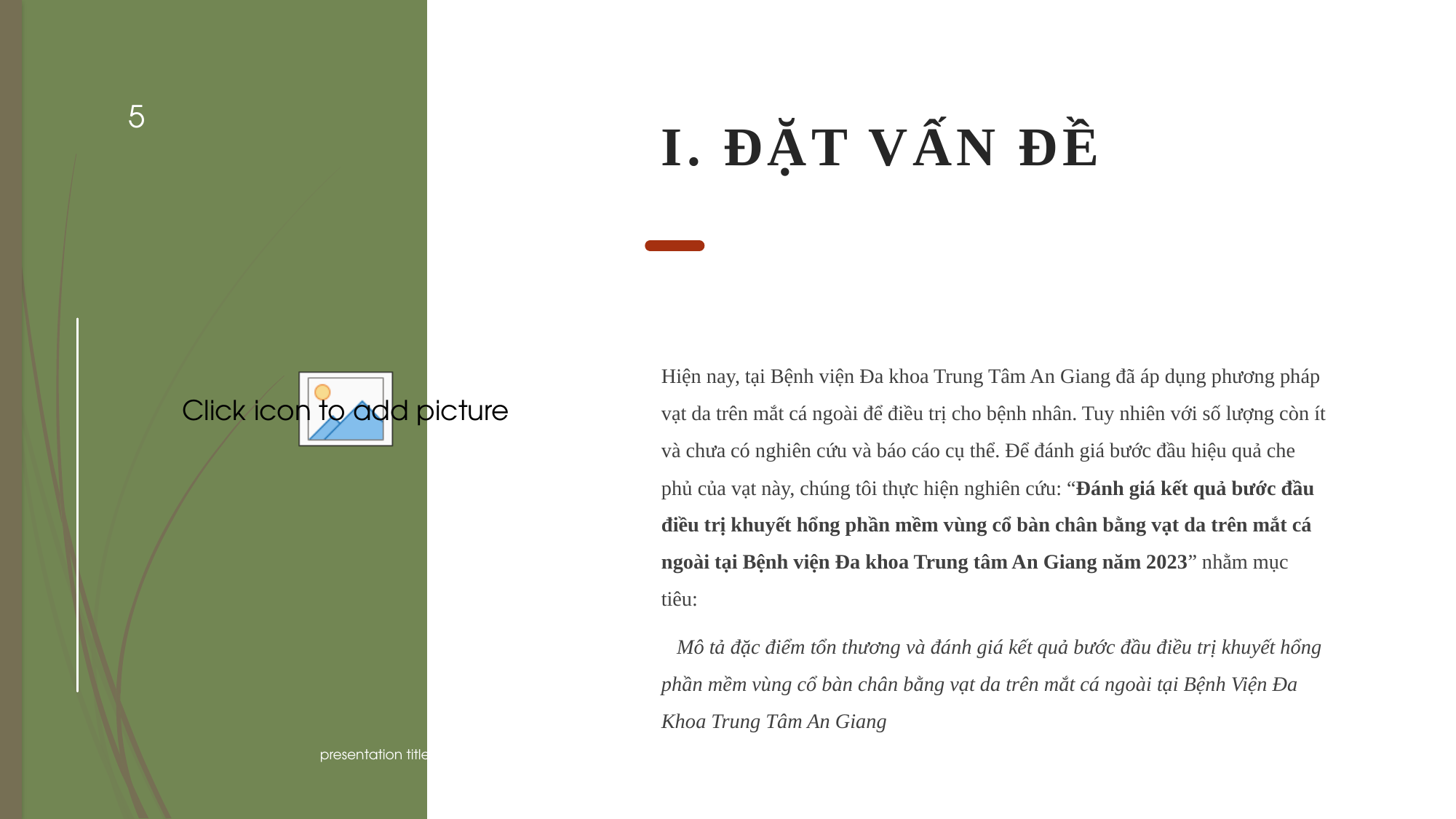

5
# I. ĐẶT VẤN ĐỀ

Hiện nay, tại Bệnh viện Đa khoa Trung Tâm An Giang đã áp dụng phương pháp vạt da trên mắt cá ngoài để điều trị cho bệnh nhân. Tuy nhiên với số lượng còn ít và chưa có nghiên cứu và báo cáo cụ thể. Để đánh giá bước đầu hiệu quả che phủ của vạt này, chúng tôi thực hiện nghiên cứu: “Đánh giá kết quả bước đầu điều trị khuyết hổng phần mềm vùng cổ bàn chân bằng vạt da trên mắt cá ngoài tại Bệnh viện Đa khoa Trung tâm An Giang năm 2023” nhằm mục tiêu:
   Mô tả đặc điểm tổn thương và đánh giá kết quả bước đầu điều trị khuyết hổng phần mềm vùng cổ bàn chân bằng vạt da trên mắt cá ngoài tại Bệnh Viện Đa Khoa Trung Tâm An Giang

presentation title